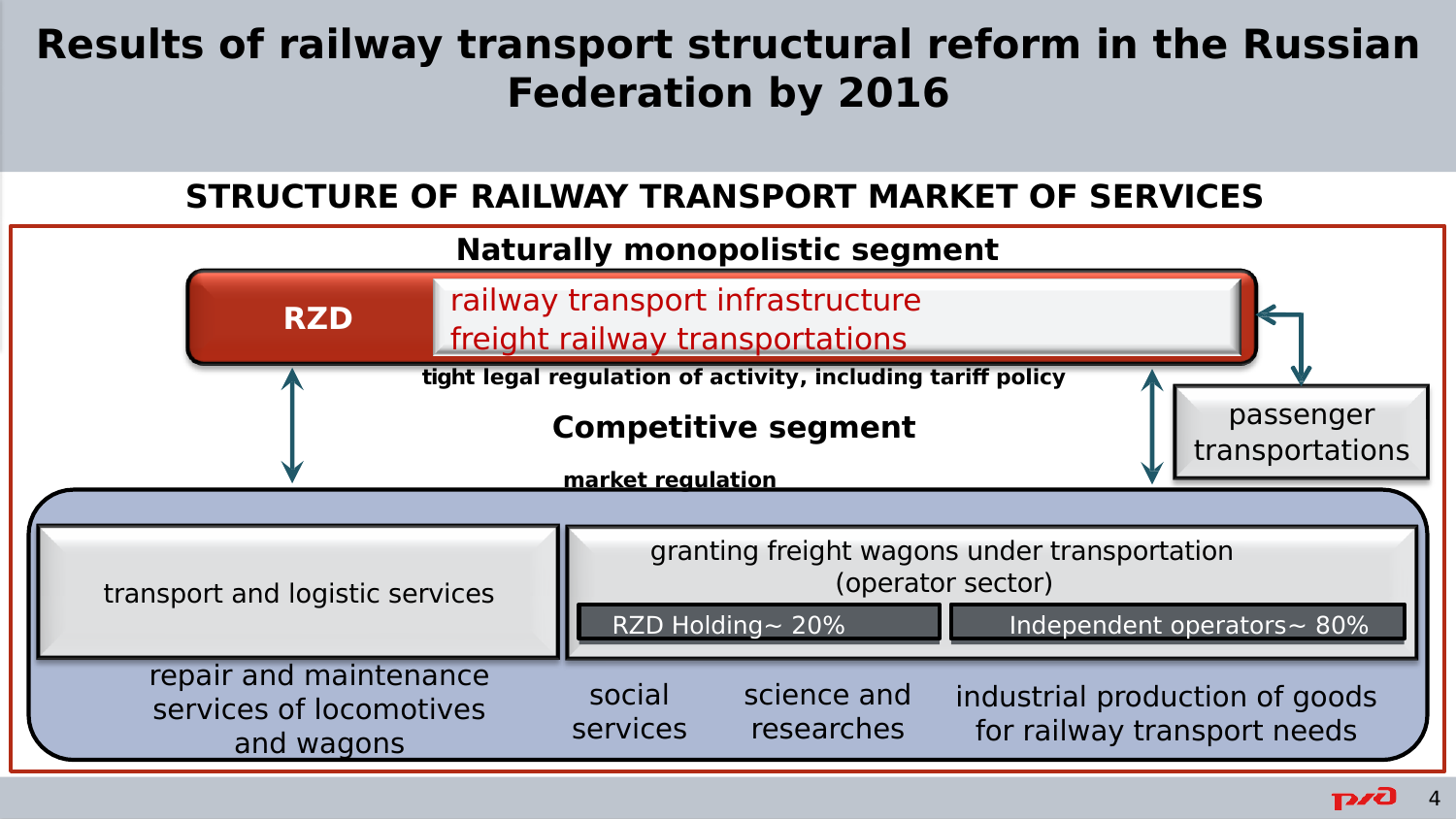

# Results of railway transport structural reform in the Russian Federation by 2016
STRUCTURE OF RAILWAY TRANSPORT MARKET OF SERVICES
Naturally monopolistic segment

railway transport infrastructure
freight railway transportations

RZD

tight legal regulation of activity, including tariff policy
Competitive segment
market regulation

passenger
transportations

granting freight wagons under transportation (operator sector)
transport and logistic services

RZD Holding~ 20%

Independent operators~ 80%
repair and maintenance services of locomotives and wagons
social services
science and researches
industrial production of goods for railway transport needs
4